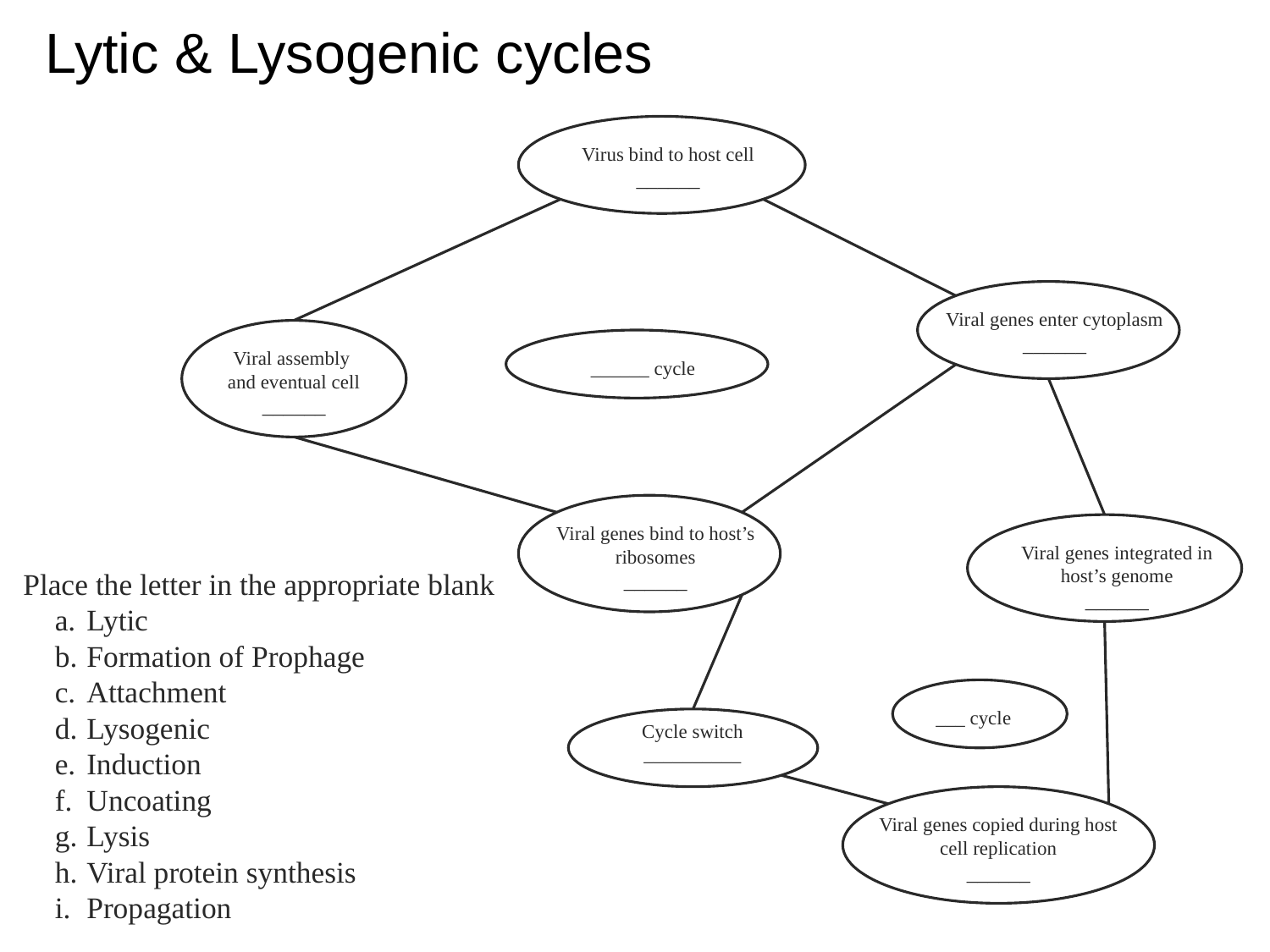

Lytic & Lysogenic cycles

Virus bind to host cell
______

Viral genes enter cytoplasm
______

Viral assembly
and eventual cell
______
______ cycle

Viral genes bind to host’s ribosomes
______

Viral genes integrated in host’s genome
______

___ cycle

Cycle switch
__________

Viral genes copied during host cell replication
______
	Place the letter in the appropriate blank
Lytic
Formation of Prophage
Attachment
Lysogenic
Induction
Uncoating
Lysis
Viral protein synthesis
Propagation